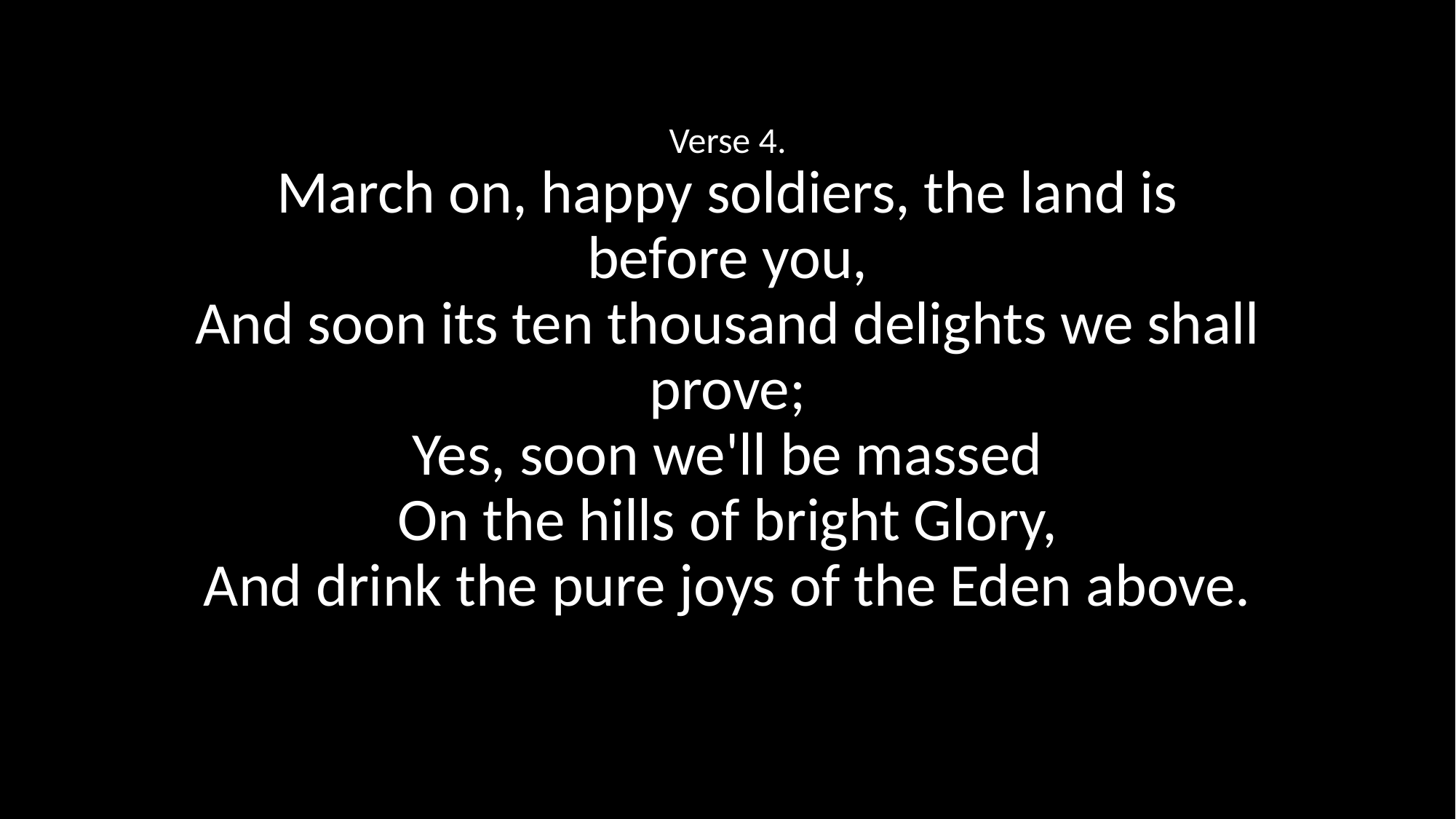

Verse 4.
March on, happy soldiers, the land is before you,
And soon its ten thousand delights we shall prove;
Yes, soon we'll be massed
On the hills of bright Glory,
And drink the pure joys of the Eden above.